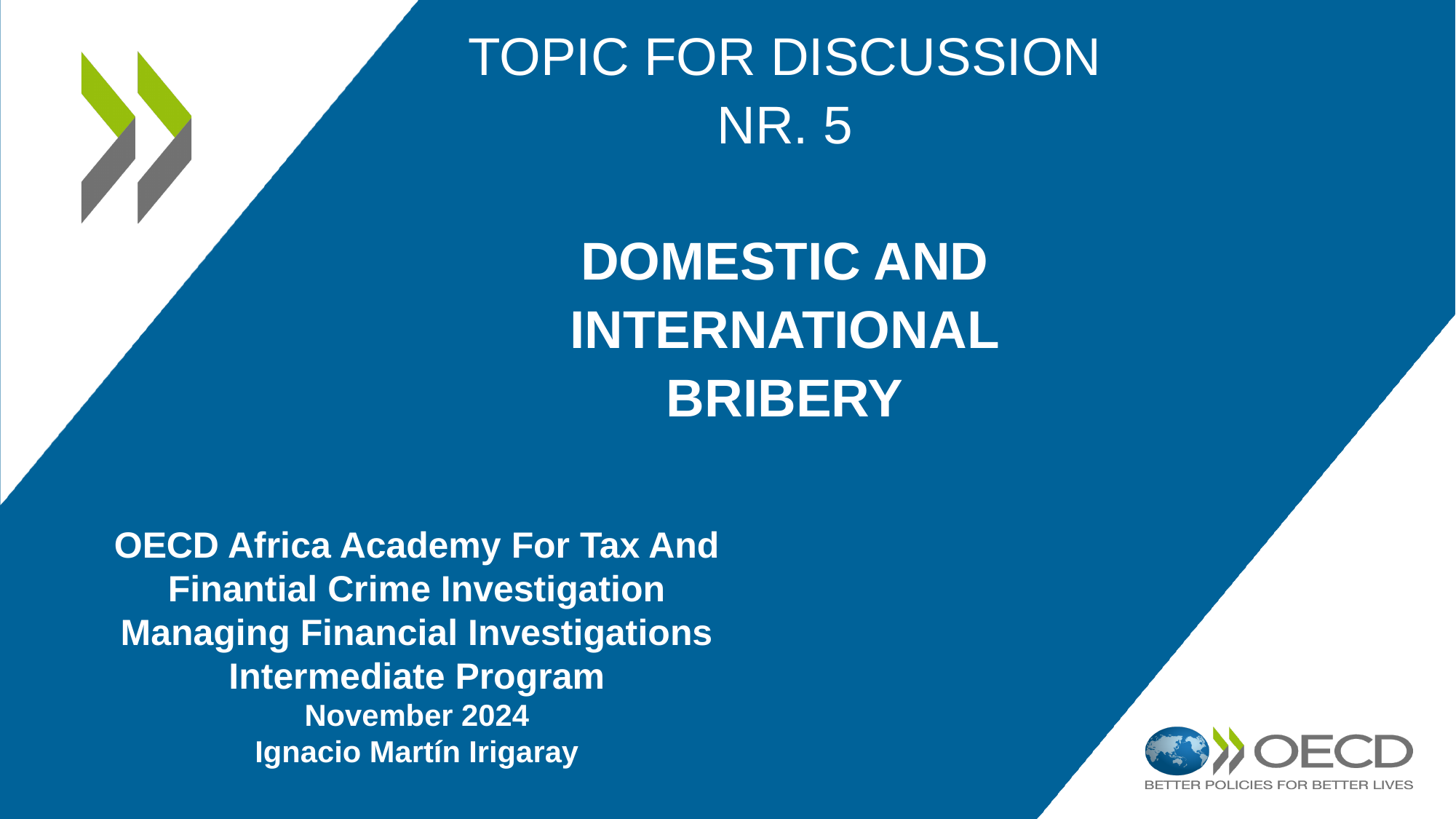

# topic for discussion nr. 5 DOMESTIC AND INTERNATIONAL BRIBERY
OECD Africa Academy For Tax And Finantial Crime Investigation
Managing Financial Investigations
Intermediate Program
November 2024
Ignacio Martín Irigaray